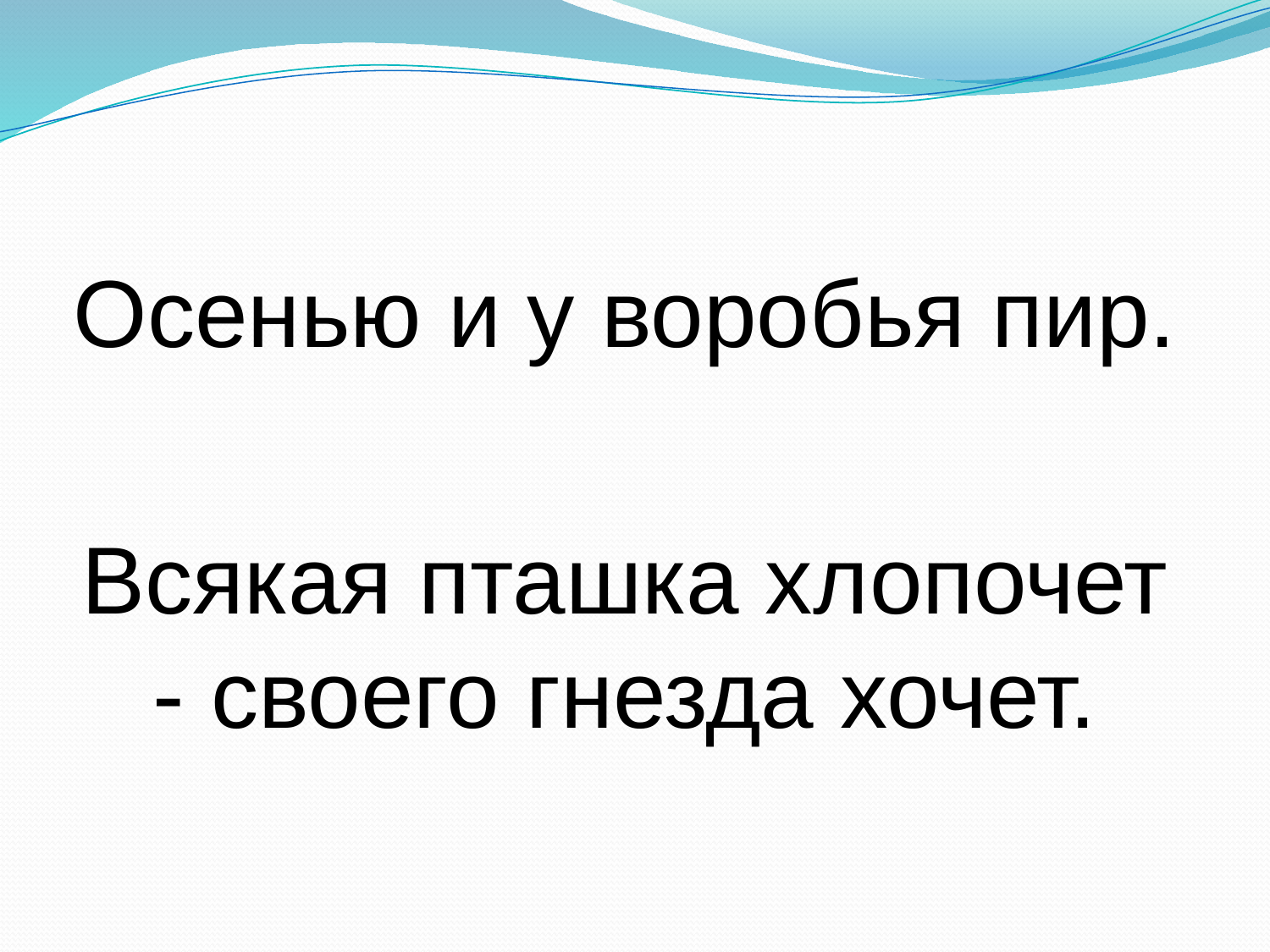

Осенью и у воробья пир.

Всякая пташка хлопочет - своего гнезда хочет.